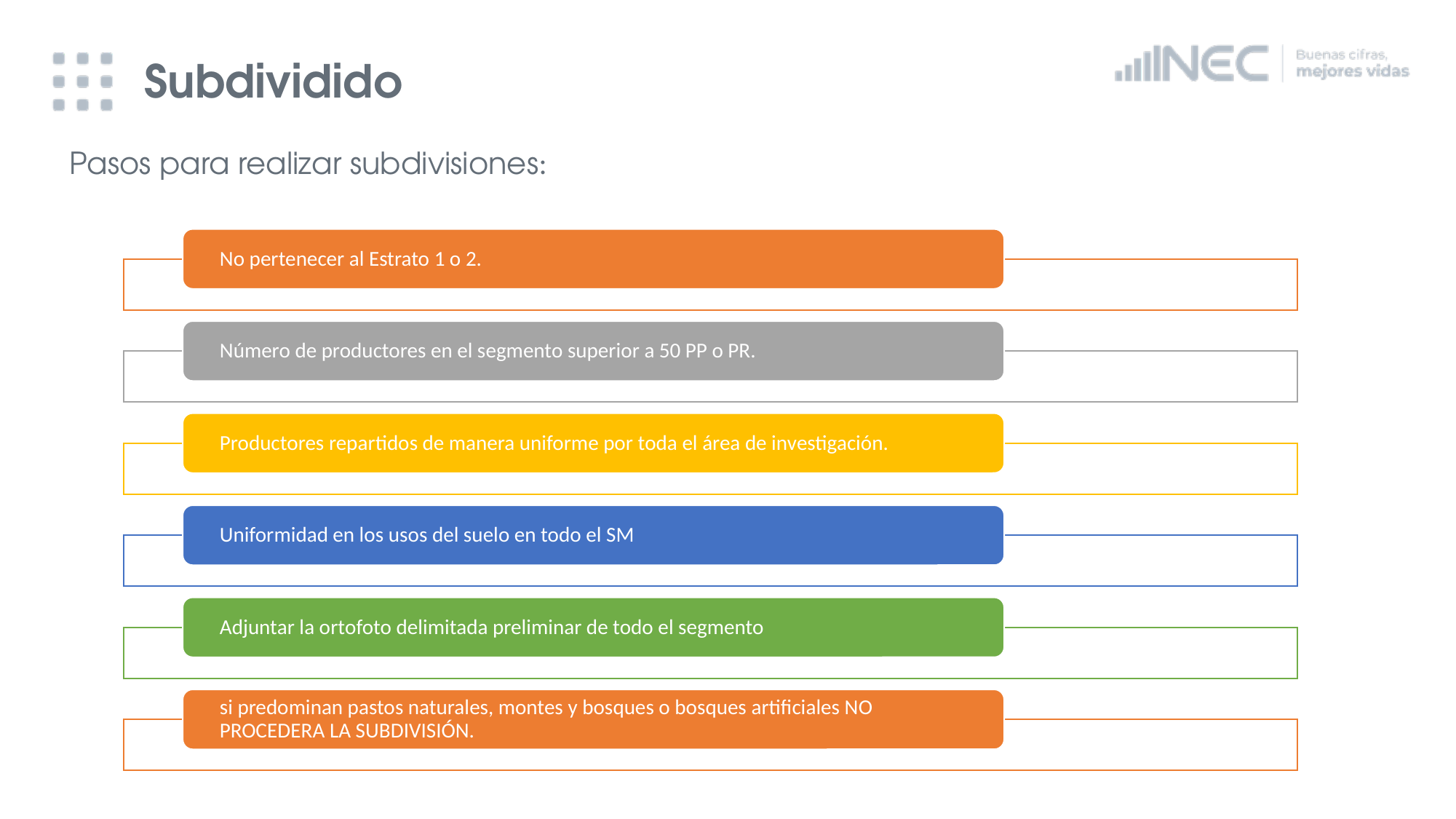

# Subdividido
Pasos para realizar subdivisiones:
No pertenecer al Estrato 1 o 2.
Número de productores en el segmento superior a 50 PP o PR.
Productores repartidos de manera uniforme por toda el área de investigación.
Uniformidad en los usos del suelo en todo el SM
Adjuntar la ortofoto delimitada preliminar de todo el segmento
si predominan pastos naturales, montes y bosques o bosques artificiales NO PROCEDERA LA SUBDIVISIÓN.